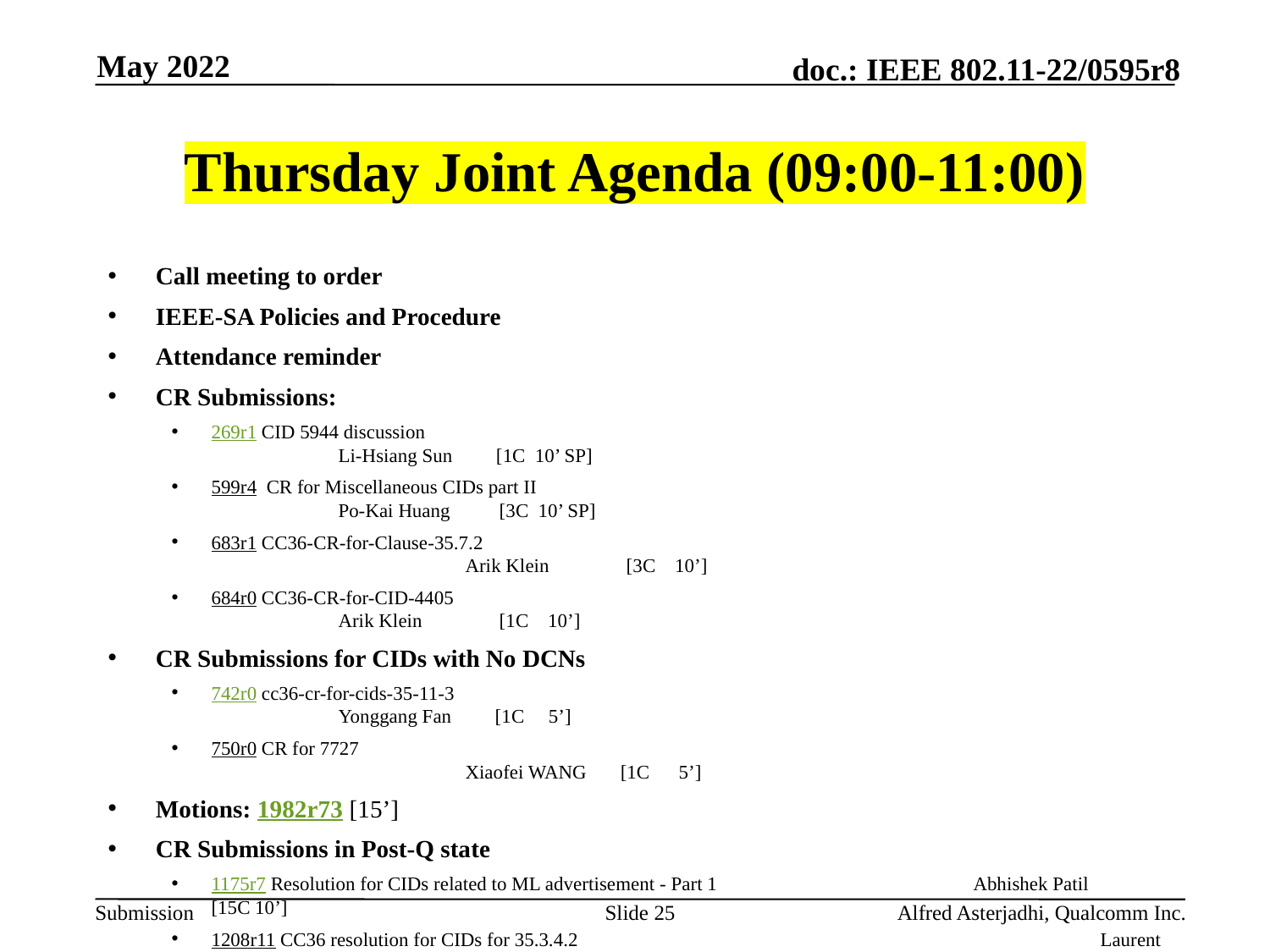

May 2022
# Thursday Joint Agenda (09:00-11:00)
Call meeting to order
IEEE-SA Policies and Procedure
Attendance reminder
CR Submissions:
269r1 CID 5944 discussion							Li-Hsiang Sun         [1C  10’ SP]
599r4  CR for Miscellaneous CIDs part II						Po-Kai Huang	       [3C  10’ SP]
683r1 CC36-CR-for-Clause-35.7.2							Arik Klein	       [3C    10’]
684r0 CC36-CR-for-CID-4405							Arik Klein	       [1C    10’]
CR Submissions for CIDs with No DCNs
742r0 cc36-cr-for-cids-35-11-3 							Yonggang Fan         [1C     5’]
750r0 CR for 7727								Xiaofei WANG       [1C      5’]
Motions: 1982r73 [15’]
CR Submissions in Post-Q state
1175r7 Resolution for CIDs related to ML advertisement - Part 1			Abhishek Patil	      [15C 10’]
1208r11 CC36 resolution for CIDs for 35.3.4.2					Laurent Cariou	      [3C 10’]
552r3 CR-for-Individual TWT							Ming Gan	      [6C 10’]
AoB:
Recess
Slide 25
Alfred Asterjadhi, Qualcomm Inc.